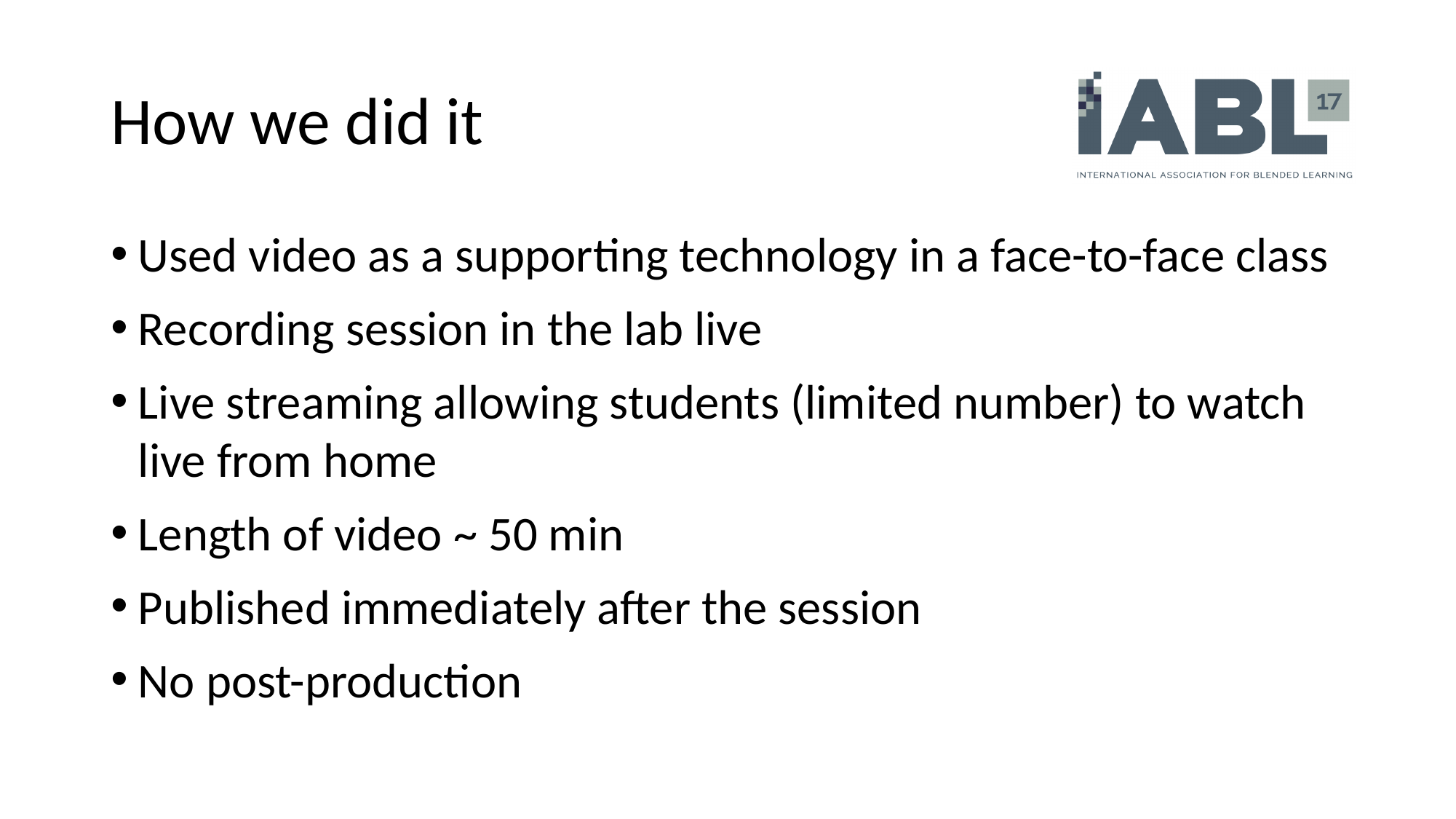

# How we did it
Used video as a supporting technology in a face-to-face class
Recording session in the lab live
Live streaming allowing students (limited number) to watch live from home
Length of video ~ 50 min
Published immediately after the session
No post-production